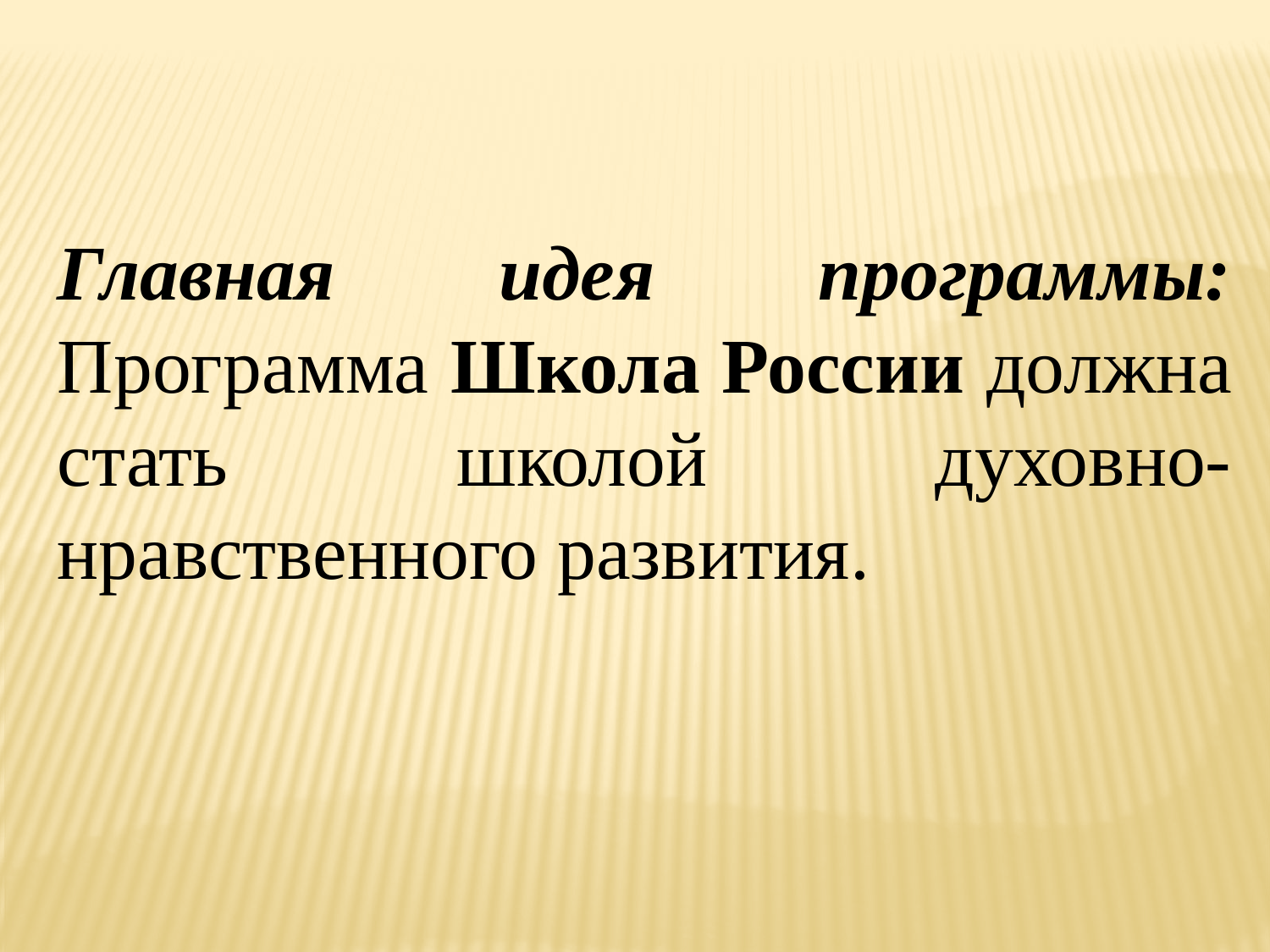

Главная идея программы: Программа Школа России должна стать школой духовно-нравственного развития.